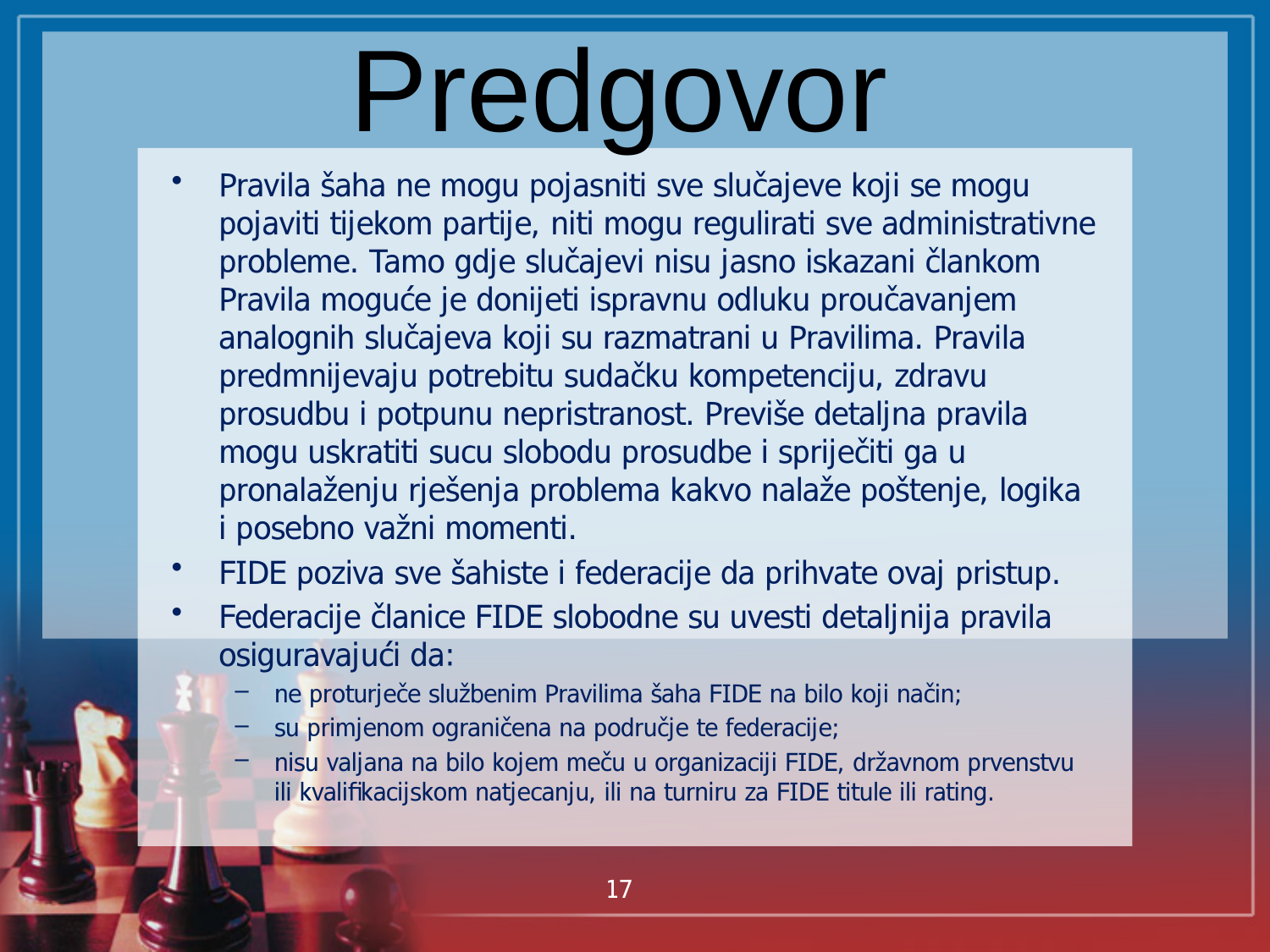

# Predgovor
Pravila šaha ne mogu pojasniti sve slučajeve koji se mogu pojaviti tijekom partije, niti mogu regulirati sve administrativne probleme. Tamo gdje slučajevi nisu jasno iskazani člankom Pravila moguće je donijeti ispravnu odluku proučavanjem analognih slučajeva koji su razmatrani u Pravilima. Pravila predmnijevaju potrebitu sudačku kompetenciju, zdravu prosudbu i potpunu nepristranost. Previše detaljna pravila mogu uskratiti sucu slobodu prosudbe i spriječiti ga u pronalaženju rješenja problema kakvo nalaže poštenje, logika i posebno važni momenti.
FIDE poziva sve šahiste i federacije da prihvate ovaj pristup.
Federacije članice FIDE slobodne su uvesti detaljnija pravila osiguravajući da:
ne proturječe službenim Pravilima šaha FIDE na bilo koji način;
su primjenom ograničena na područje te federacije;
nisu valjana na bilo kojem meču u organizaciji FIDE, državnom prvenstvu ili kvalifikacijskom natjecanju, ili na turniru za FIDE titule ili rating.

17